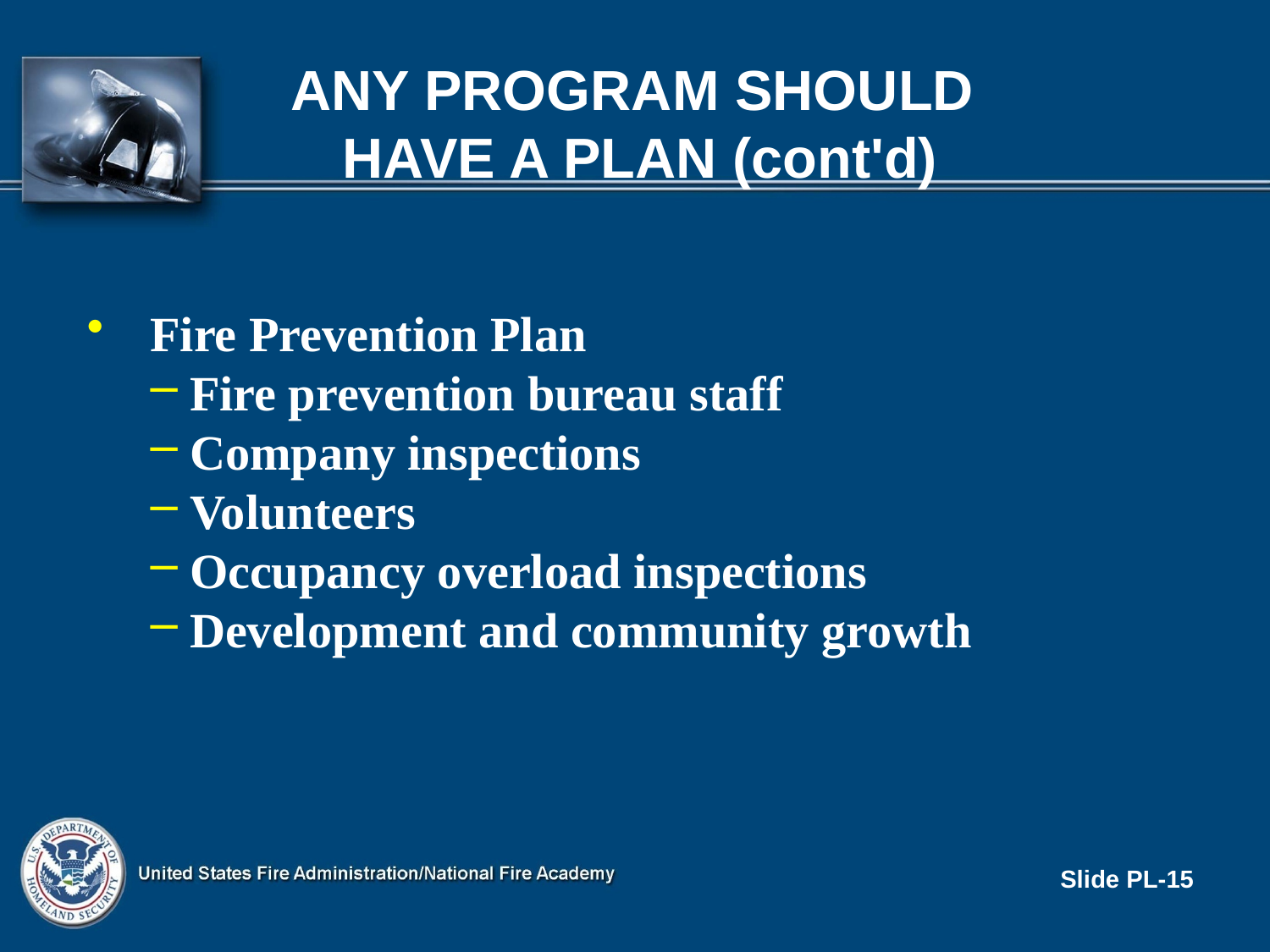

# ANY PROGRAM SHOULD HAVE A PLAN (cont'd)
Fire Prevention Plan
 Fire prevention bureau staff
 Company inspections
 Volunteers
 Occupancy overload inspections
 Development and community growth
Slide PL-15